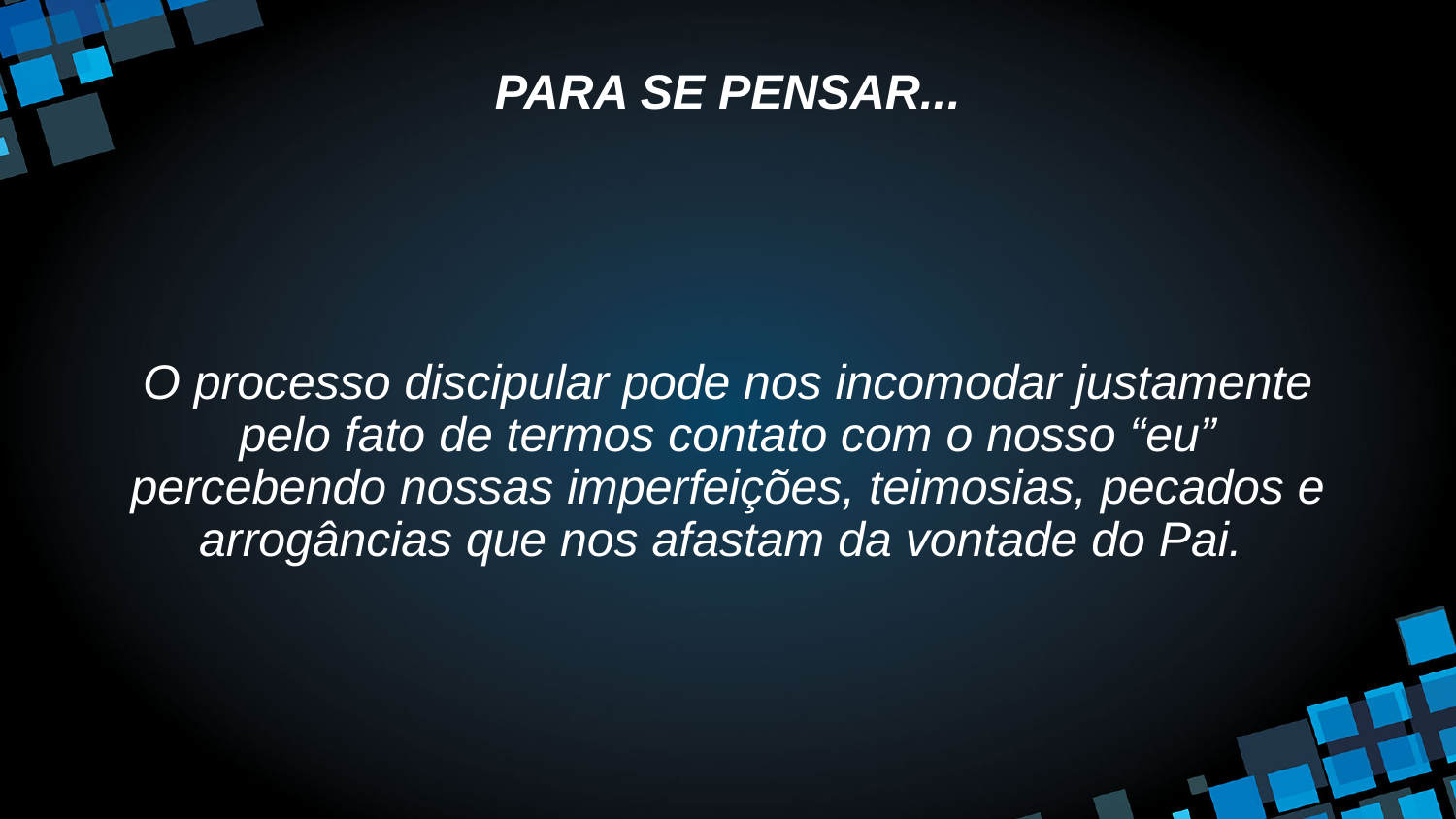

# PARA SE PENSAR...

O processo discipular pode nos incomodar justamente pelo fato de termos contato com o nosso “eu” percebendo nossas imperfeições, teimosias, pecados e arrogâncias que nos afastam da vontade do Pai.